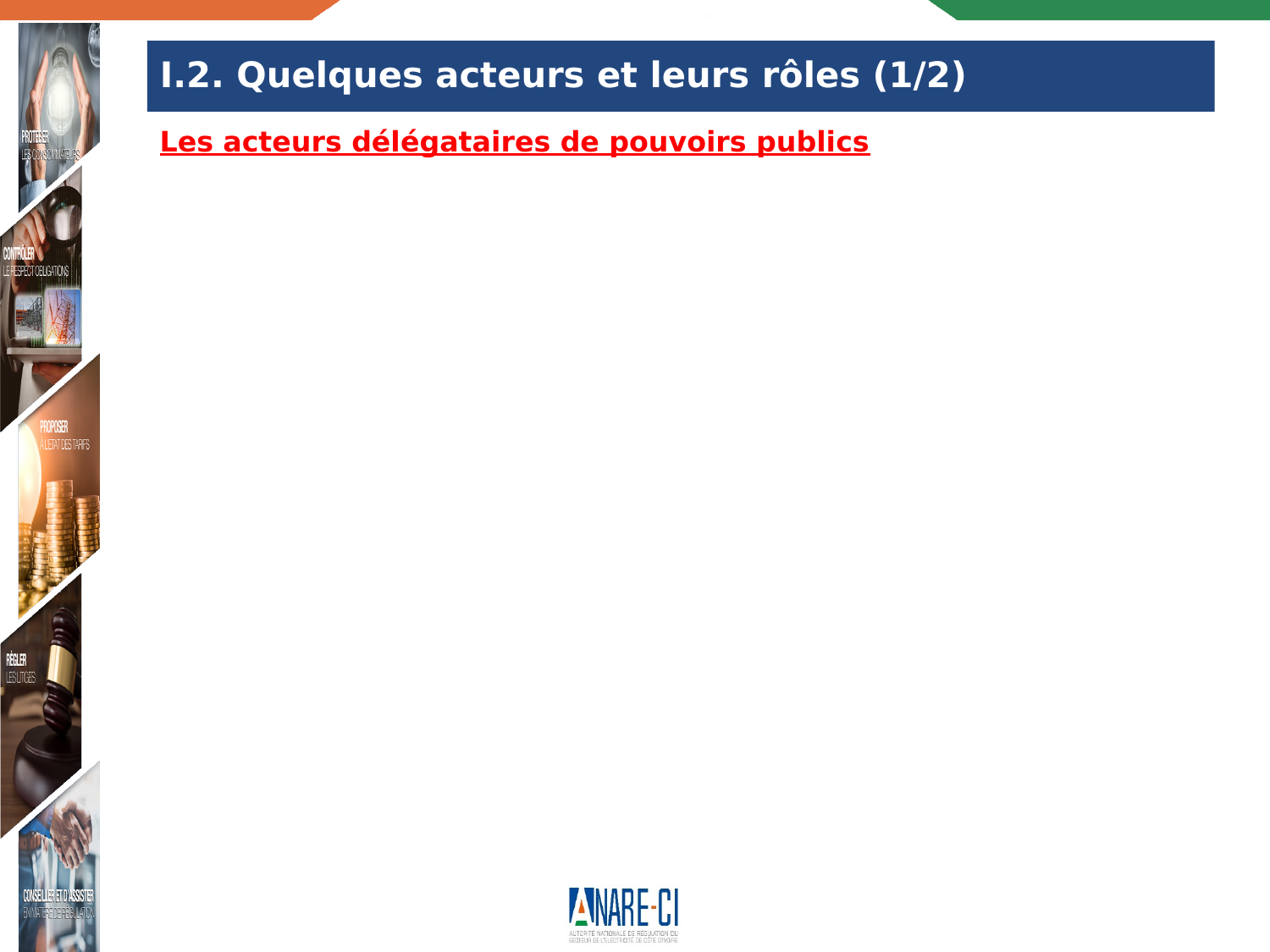

# I.2. Quelques acteurs et leurs rôles (1/2)
Les acteurs délégataires de pouvoirs publics
Direction Générale de l'Energie
Coordination et Planification de la politique énergétique nationale
Elaboration et Suivi de la législation et de la règlementation
Gestion de l'utilisation des ressources énergétiques.
CI-ENERGIES
Planification de l'offre et de la demande en énergie électrique .
Maîtrise d'œuvre des travaux
Suivi des mouvements d'énergie électrique et de la gestion des flux financiers du secteur
Production d’électricité
ANARE-CI
Contrôle du respect des lois et règlements
Proposition des tarifs de l'électricité
Protection des usagers du service public
Conseil et Assistance à l’Etat en matière de régulation du secteur de l’électricité
Règlement des litiges